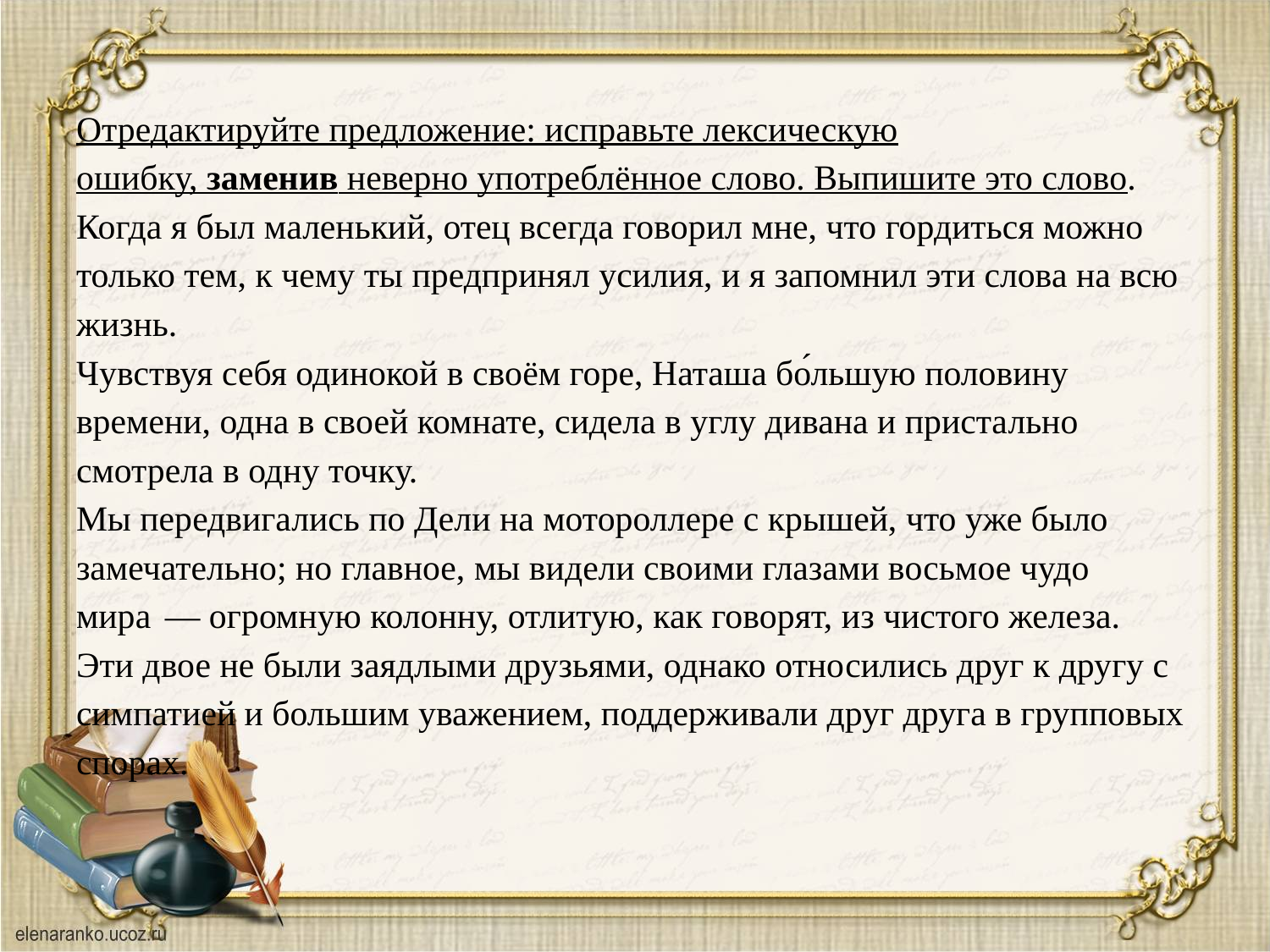

# Отредактируйте предложение: исправьте лексическую ошибку, заменив неверно употреблённое слово. Выпишите это слово. Когда я был маленький, отец всегда говорил мне, что гордиться можно только тем, к чему ты предпринял усилия, и я запомнил эти слова на всю жизнь. Чувствуя себя одинокой в своём горе, Наташа бо́льшую половину времени, одна в своей комнате, сидела в углу дивана и пристально смотрела в одну точку. Мы передвигались по Дели на мотороллере с крышей, что уже было замечательно; но главное, мы видели своими глазами восьмое чудо мира  — огромную колонну, отлитую, как говорят, из чистого железа. Эти двое не были заядлыми друзьями, однако относились друг к другу с симпатией и большим уважением, поддерживали друг друга в групповых спорах.